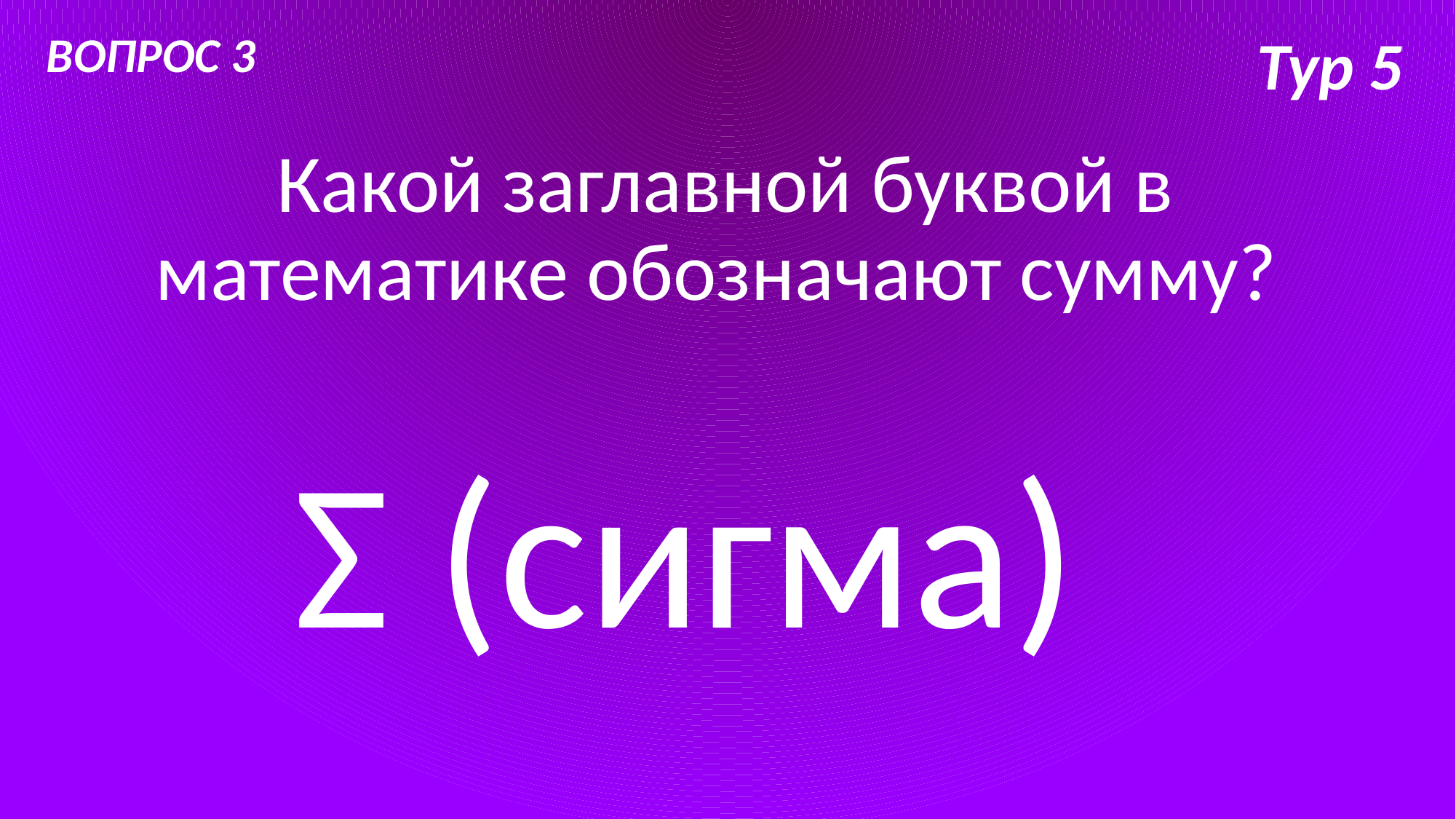

ВОПРОС 3
# Тур 5
Какой заглавной буквой в математике обозначают сумму?
Σ (сигма)